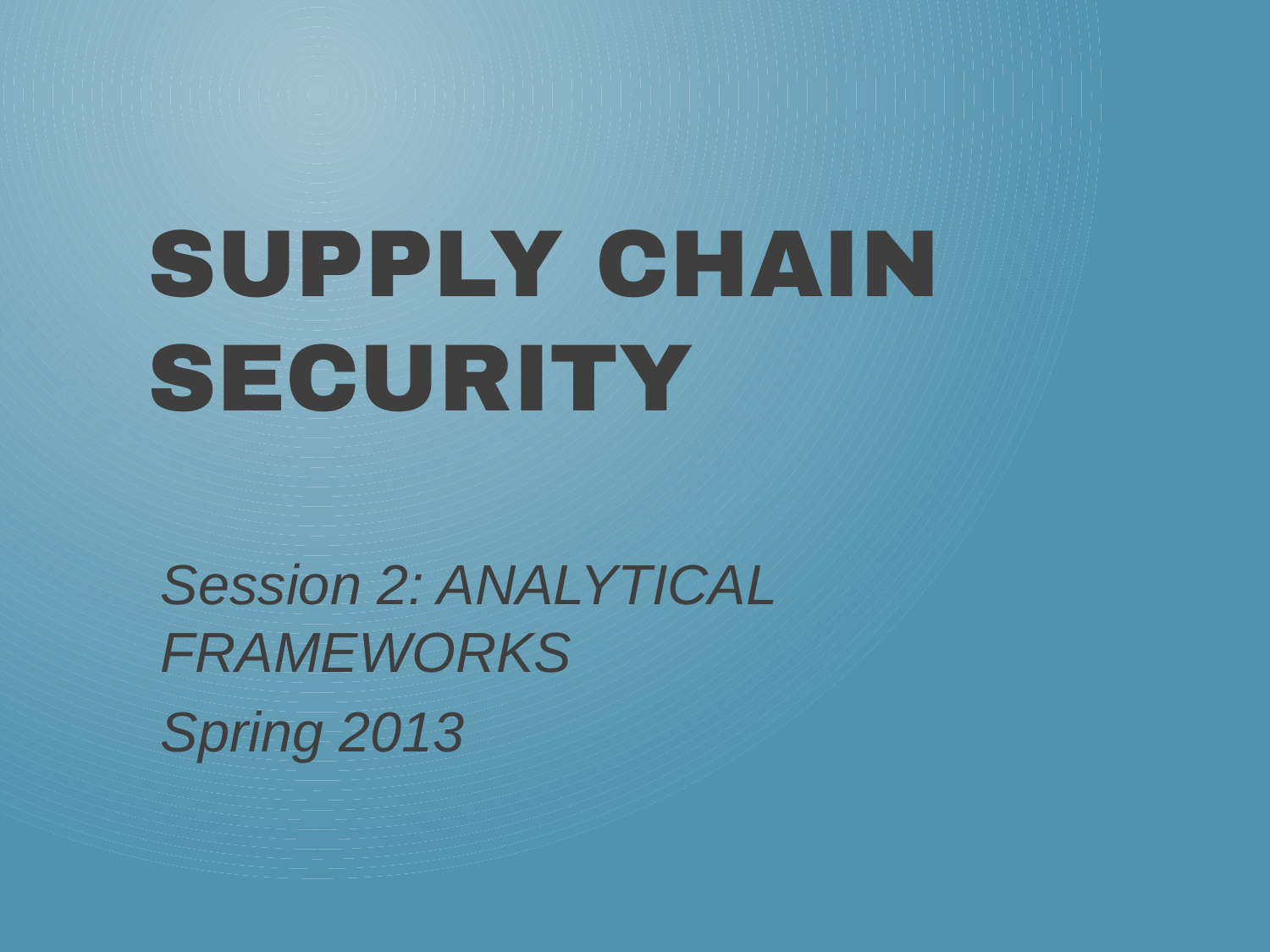

# Supply chain security
Session 2: ANALYTICAL FRAMEWORKS
Spring 2013